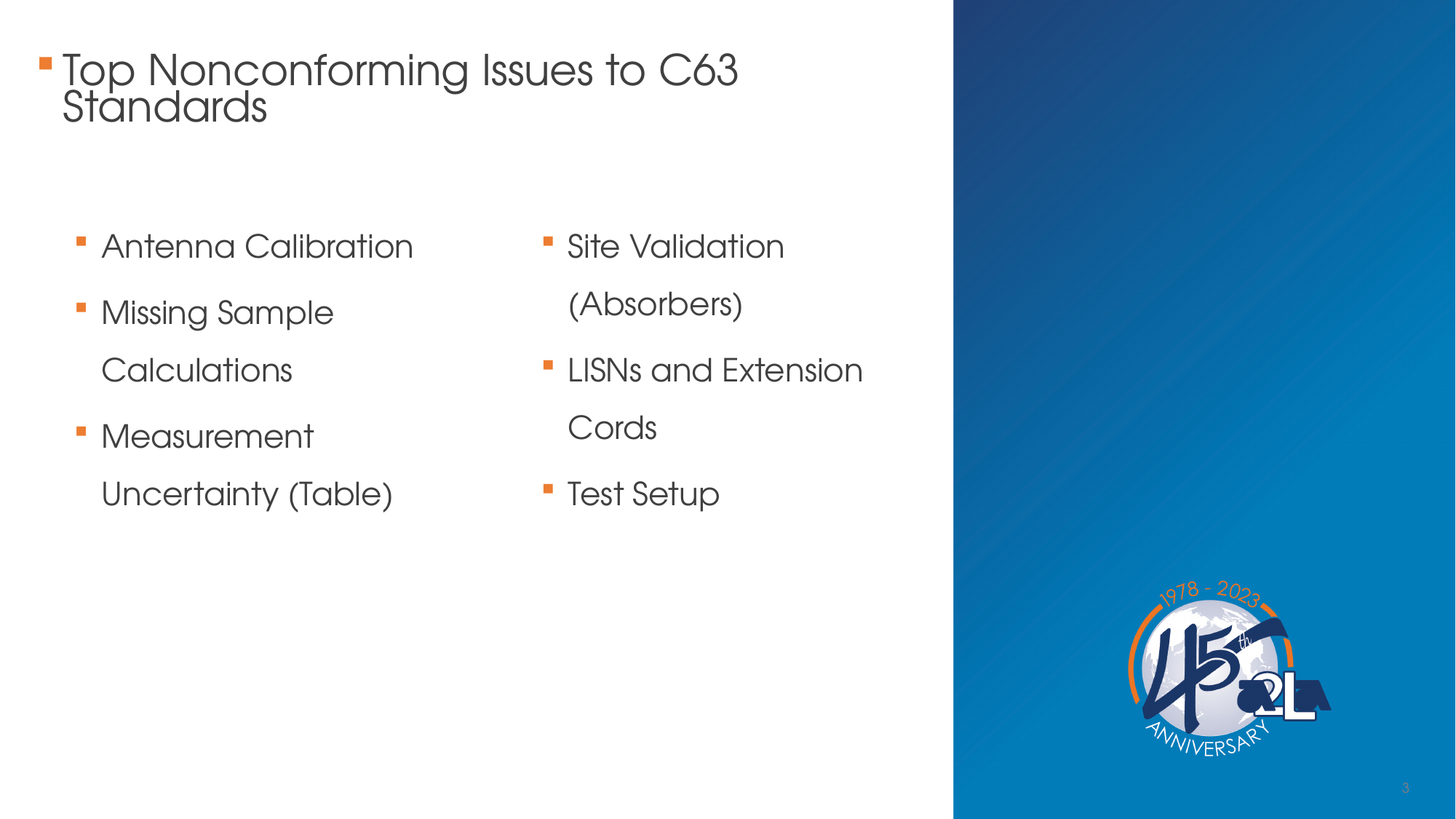

Top Nonconforming Issues to C63 Standards
Antenna Calibration
Missing Sample Calculations
Measurement Uncertainty (Table)

Site Validation (Absorbers)
LISNs and Extension Cords
Test Setup

3